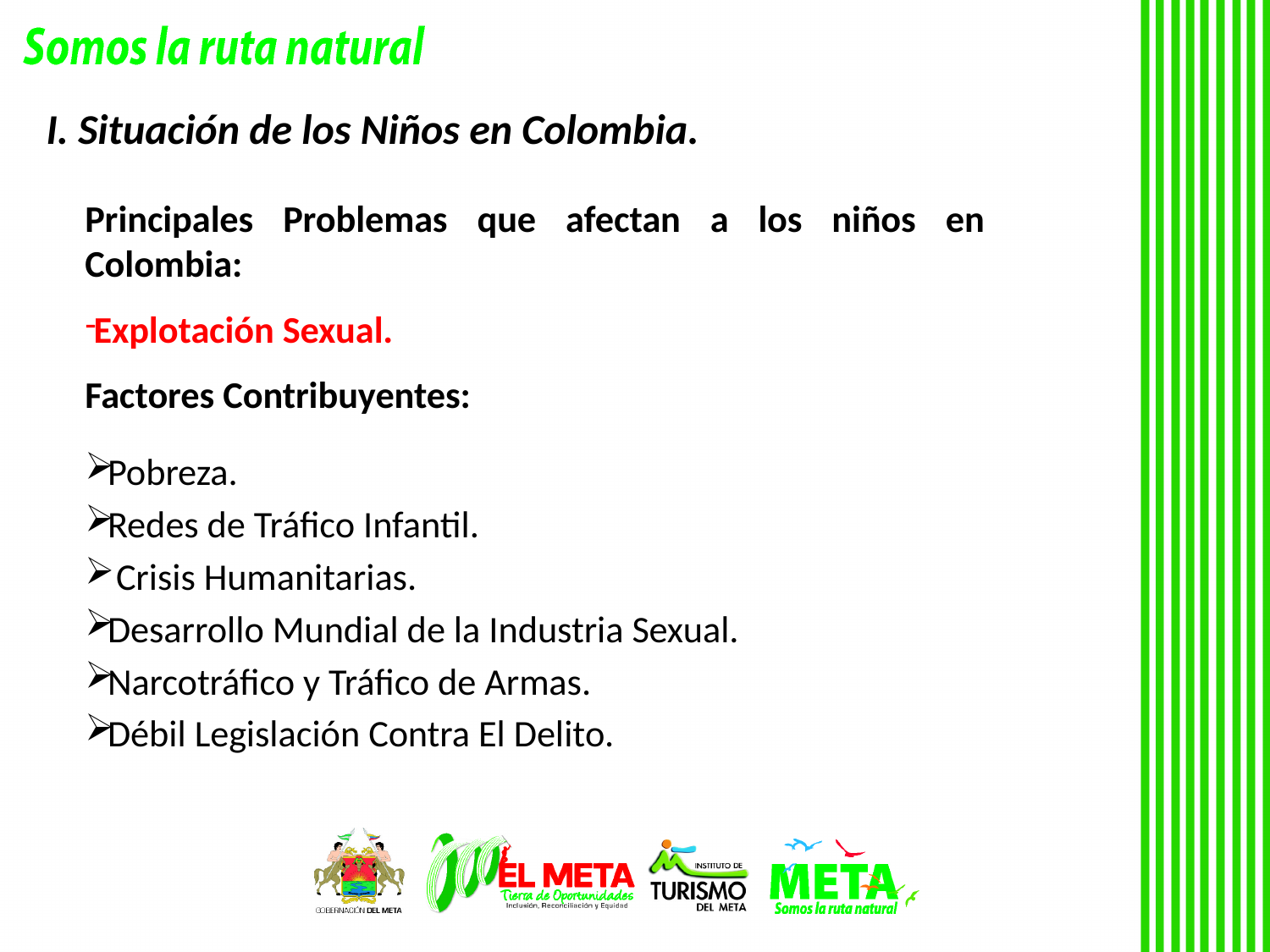

# I. Situación de los Niños en Colombia.
Principales Problemas que afectan a los niños en Colombia:

Explotación Sexual.

Factores Contribuyentes:

Pobreza.
Redes de Tráfico Infantil.
 Crisis Humanitarias.
Desarrollo Mundial de la Industria Sexual.
Narcotráfico y Tráfico de Armas.
Débil Legislación Contra El Delito.